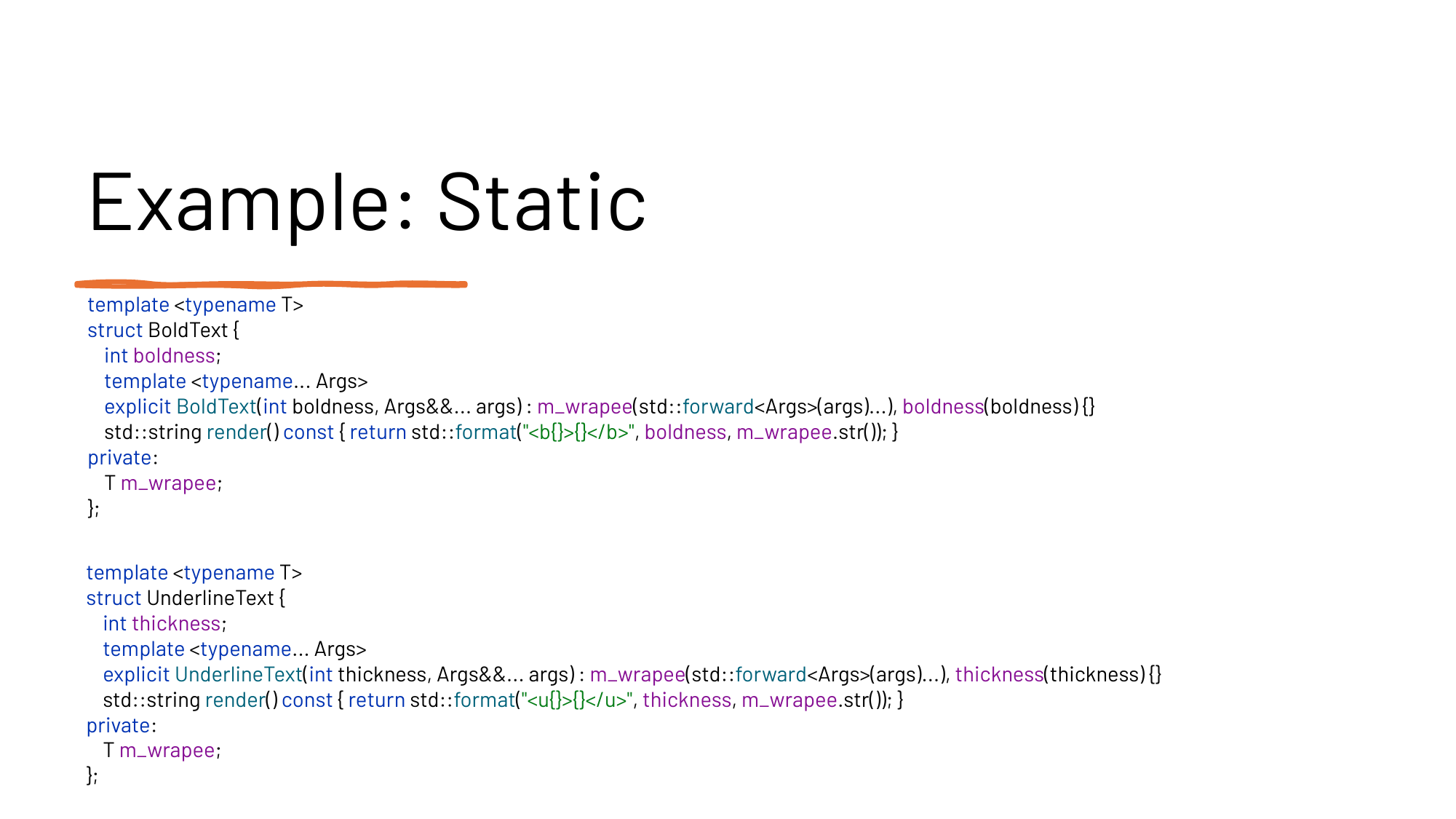

# Example: Static

template <typename T>
struct BoldText {
    int boldness;
    template <typename... Args>
    explicit BoldText(int boldness, Args&&... args) : m_wrapee(std::forward<Args>(args)...), boldness(boldness) {}
    std::string render() const { return std::format("<b{}>{}</b>", boldness, m_wrapee.str()); }
private:
    T m_wrapee;
};
template <typename T>
struct UnderlineText {
    int thickness;
    template <typename... Args>
    explicit UnderlineText(int thickness, Args&&... args) : m_wrapee(std::forward<Args>(args)...), thickness(thickness) {}
    std::string render() const { return std::format("<u{}>{}</u>", thickness, m_wrapee.str()); }
private:
    T m_wrapee;
};